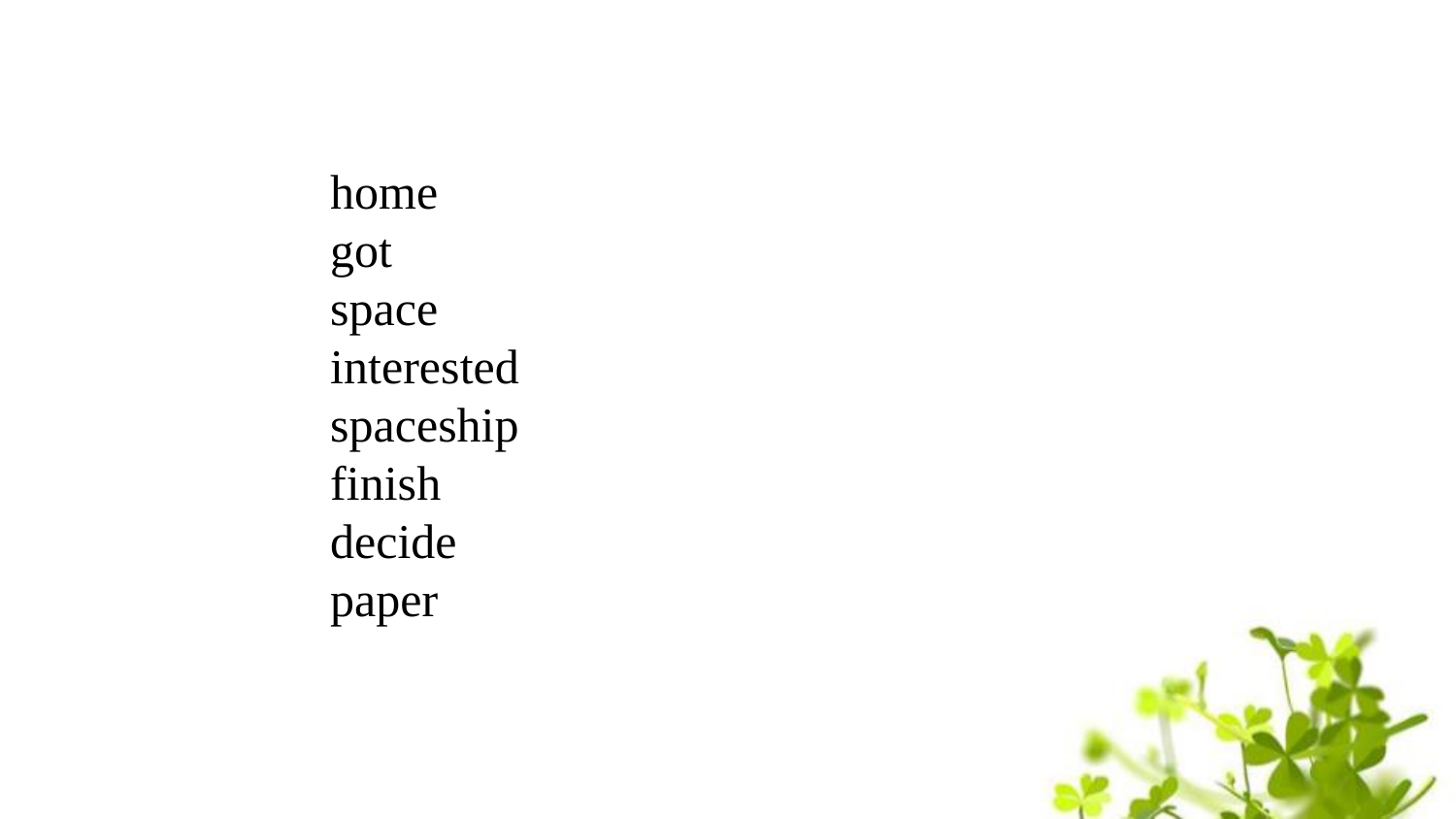

home
got
space
interested
spaceship
finish
decide
paper